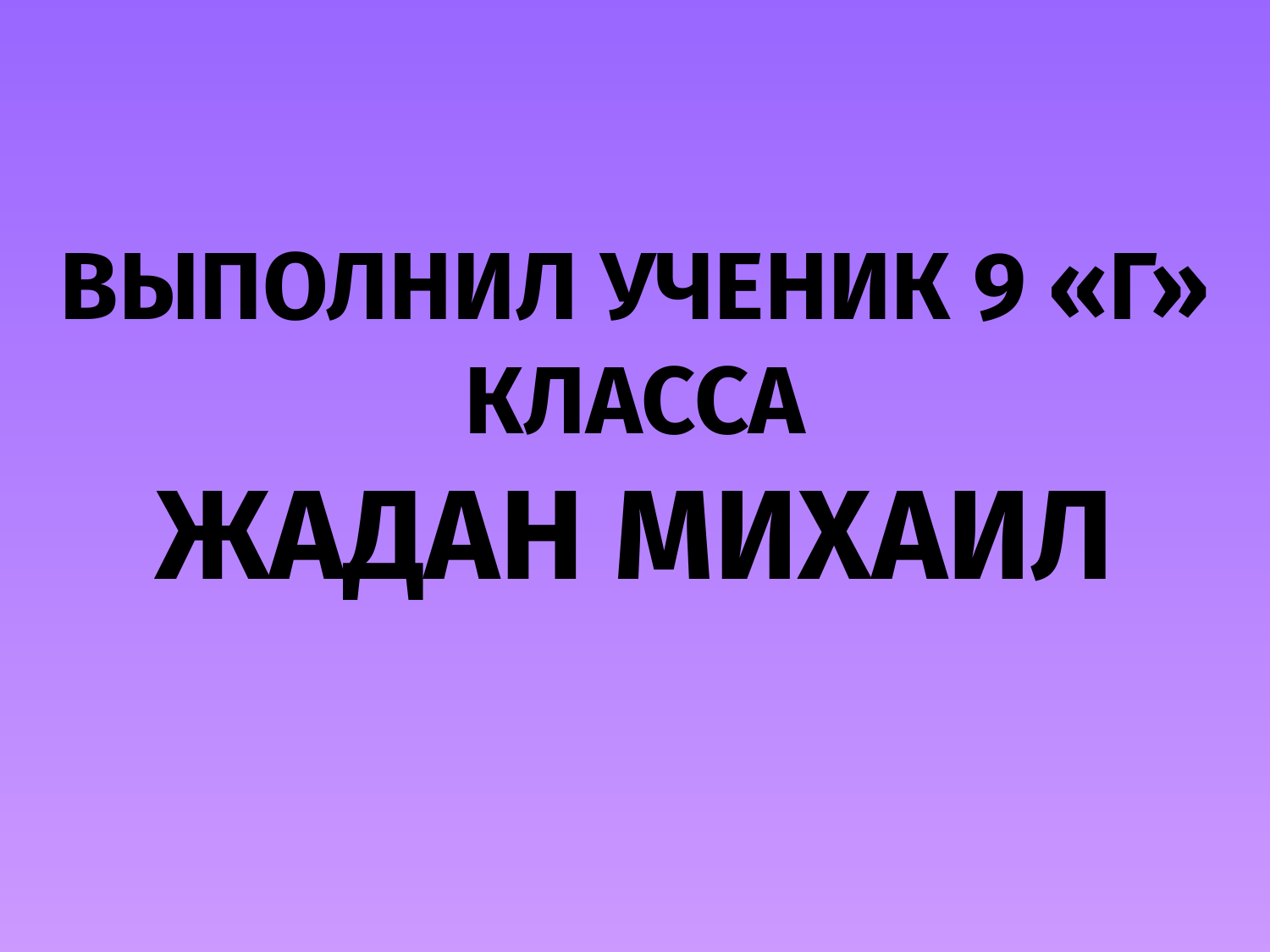

# Выполнил ученик 9 «Г» класса ЖАДАН МИХАИЛ